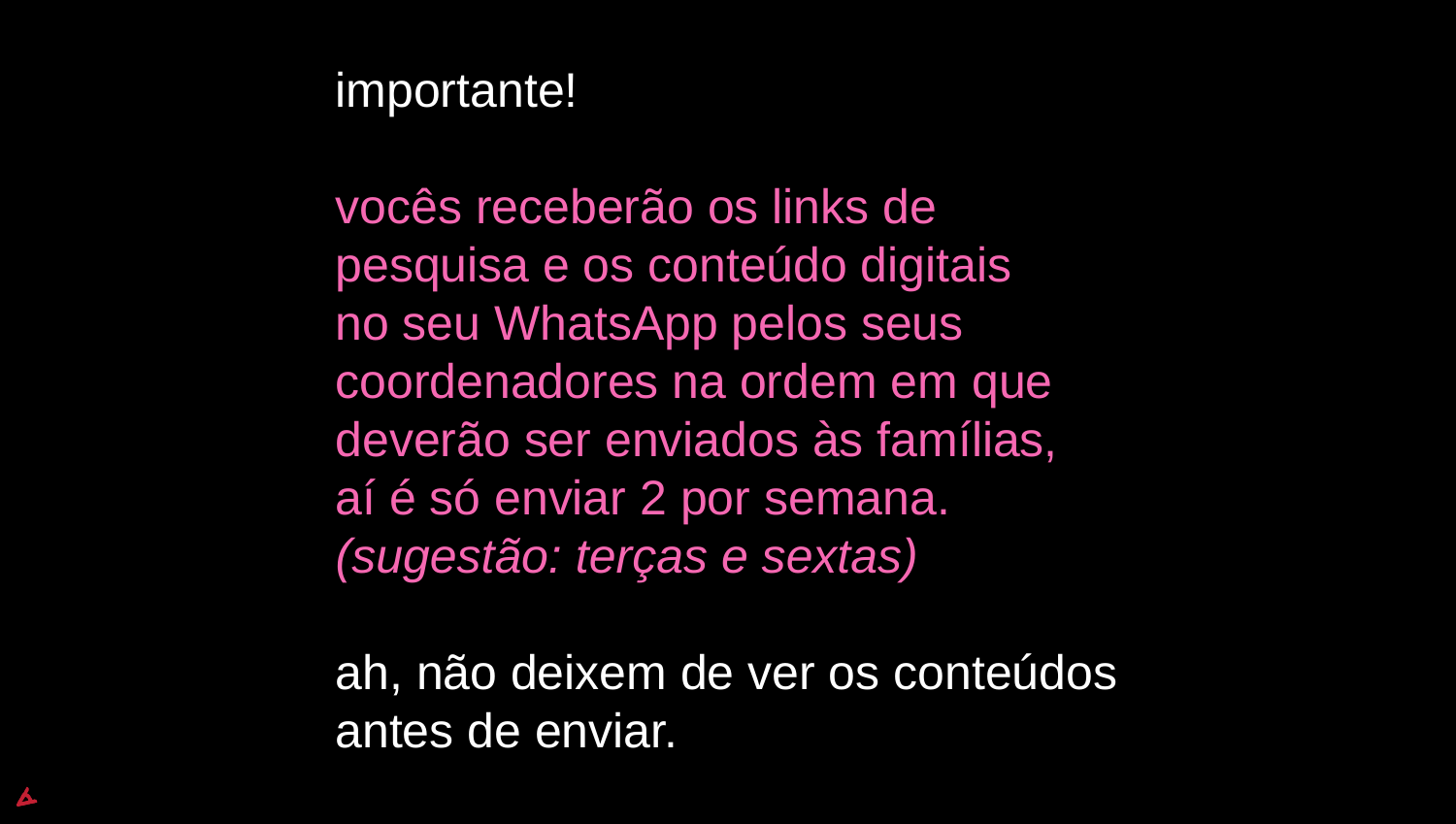

importante!

vocês receberão os links de pesquisa e os conteúdo digitais
no seu WhatsApp pelos seus coordenadores na ordem em que deverão ser enviados às famílias,
aí é só enviar 2 por semana.
(sugestão: terças e sextas)

ah, não deixem de ver os conteúdos antes de enviar.